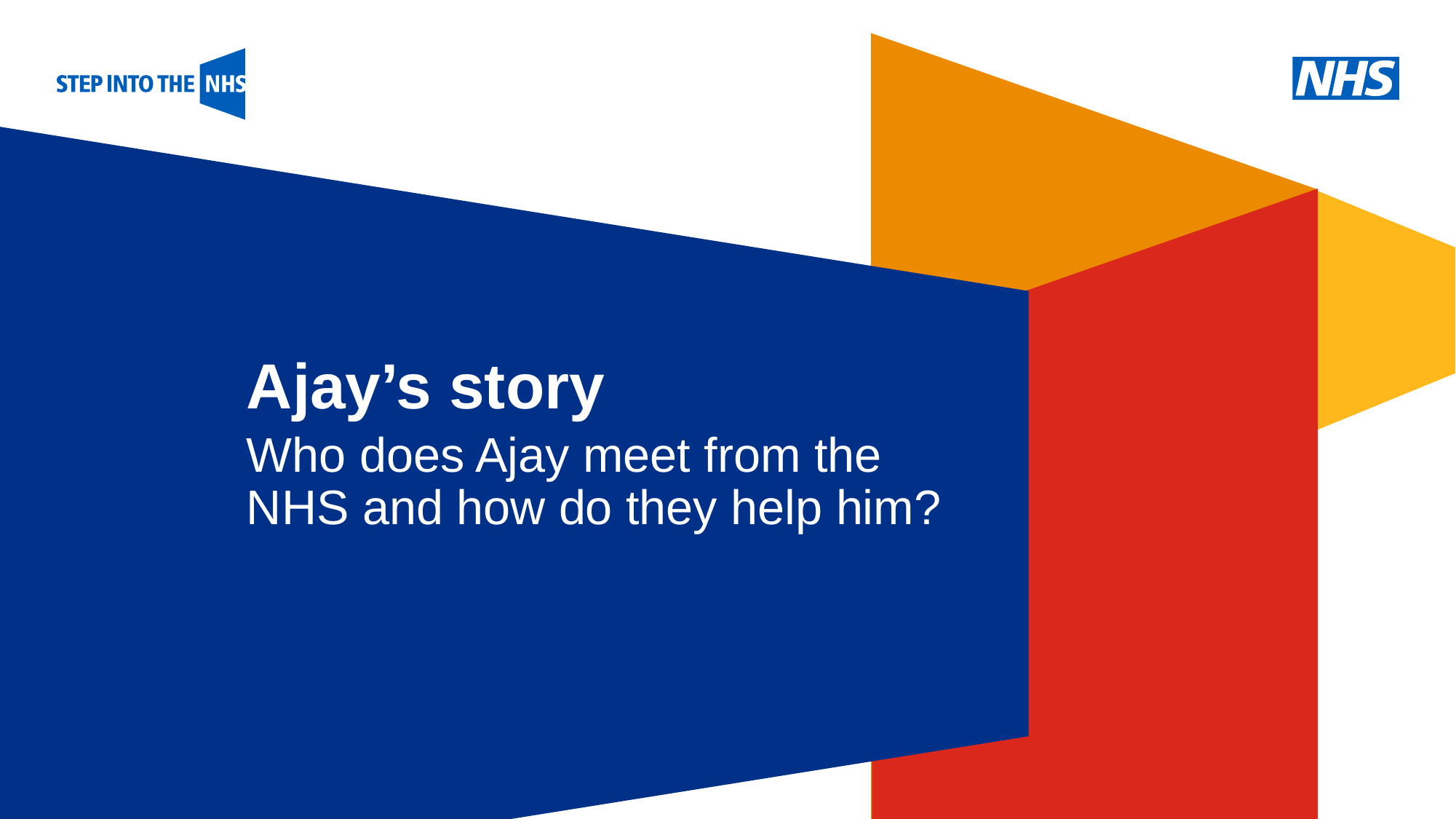

Ajay’s story
Who does Ajay meet from the NHS and how do they help him?